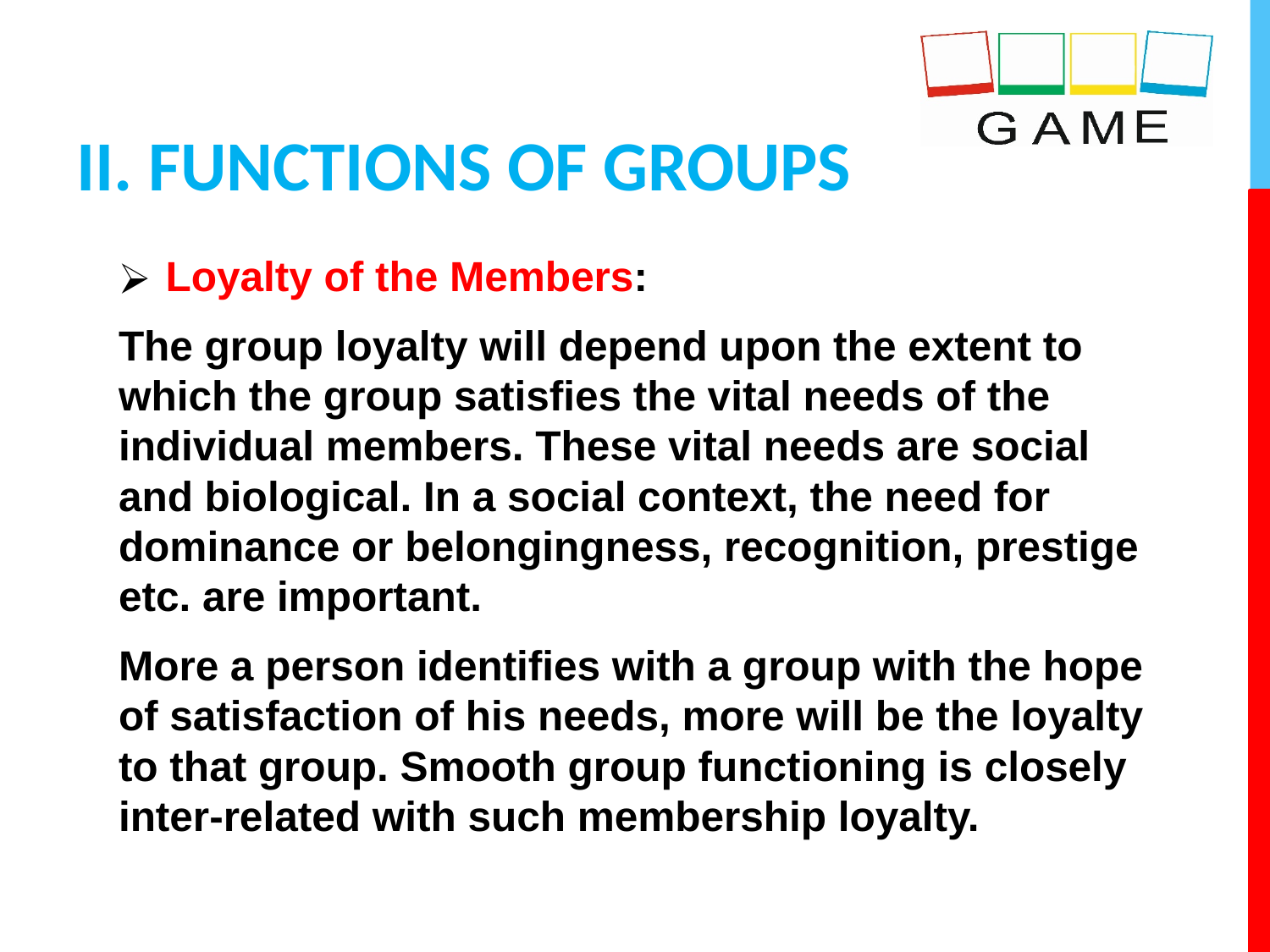

# II. FUNCTIONS OF GROUPS
Loyalty of the Members:
The group loyalty will depend upon the extent to which the group satisfies the vital needs of the individual members. These vital needs are social and biological. In a social context, the need for dominance or belongingness, recognition, prestige etc. are important.
More a person identifies with a group with the hope of satisfaction of his needs, more will be the loyalty to that group. Smooth group functioning is closely inter-related with such membership loyalty.